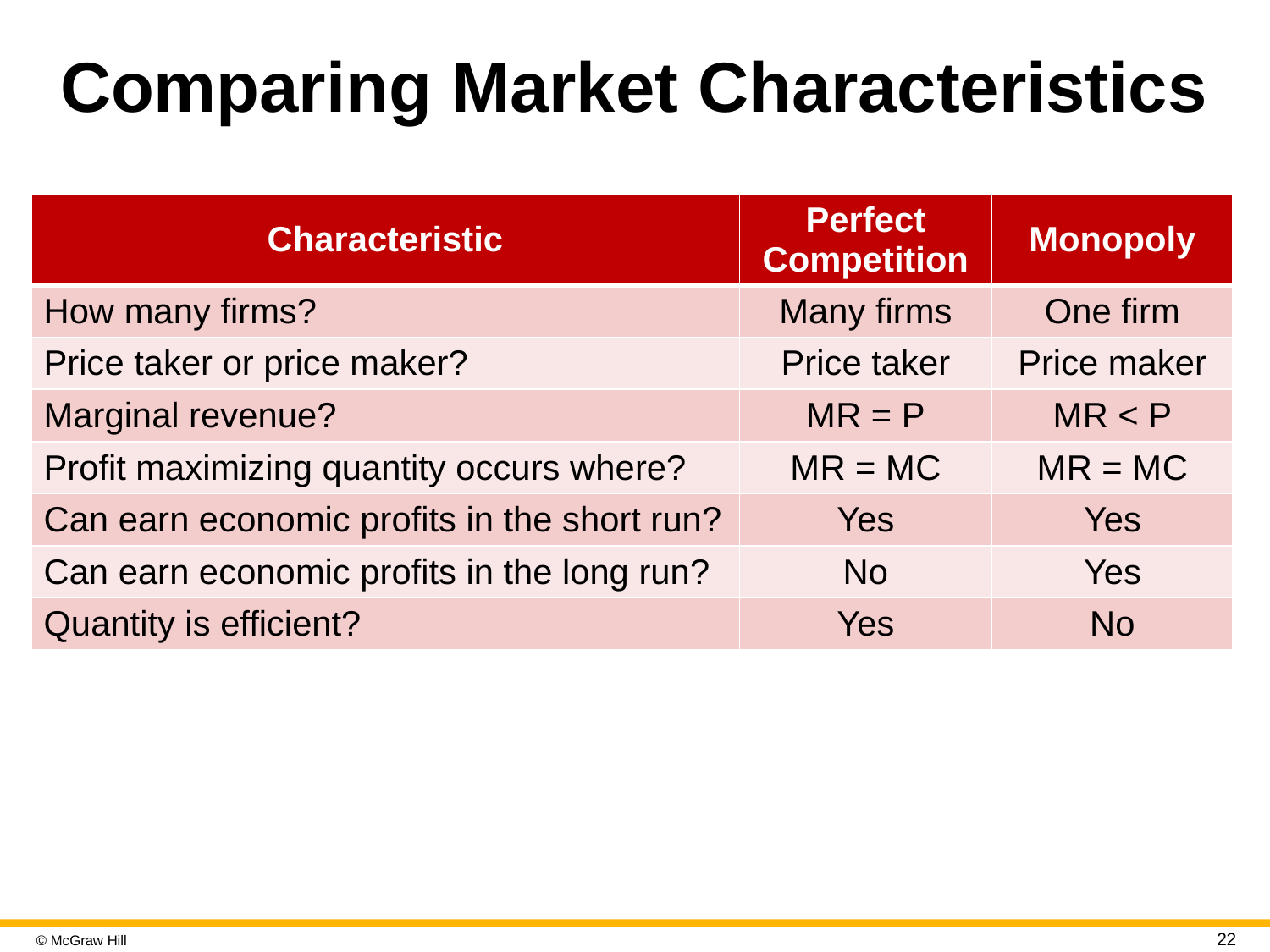

# Comparing Market Characteristics
| Characteristic | Perfect Competition | Monopoly |
| --- | --- | --- |
| How many firms? | Many firms | One firm |
| Price taker or price maker? | Price taker | Price maker |
| Marginal revenue? | M R = P | M R < P |
| Profit maximizing quantity occurs where? | M R = M C | M R = M C |
| Can earn economic profits in the short run? | Yes | Yes |
| Can earn economic profits in the long run? | No | Yes |
| Quantity is efficient? | Yes | No |